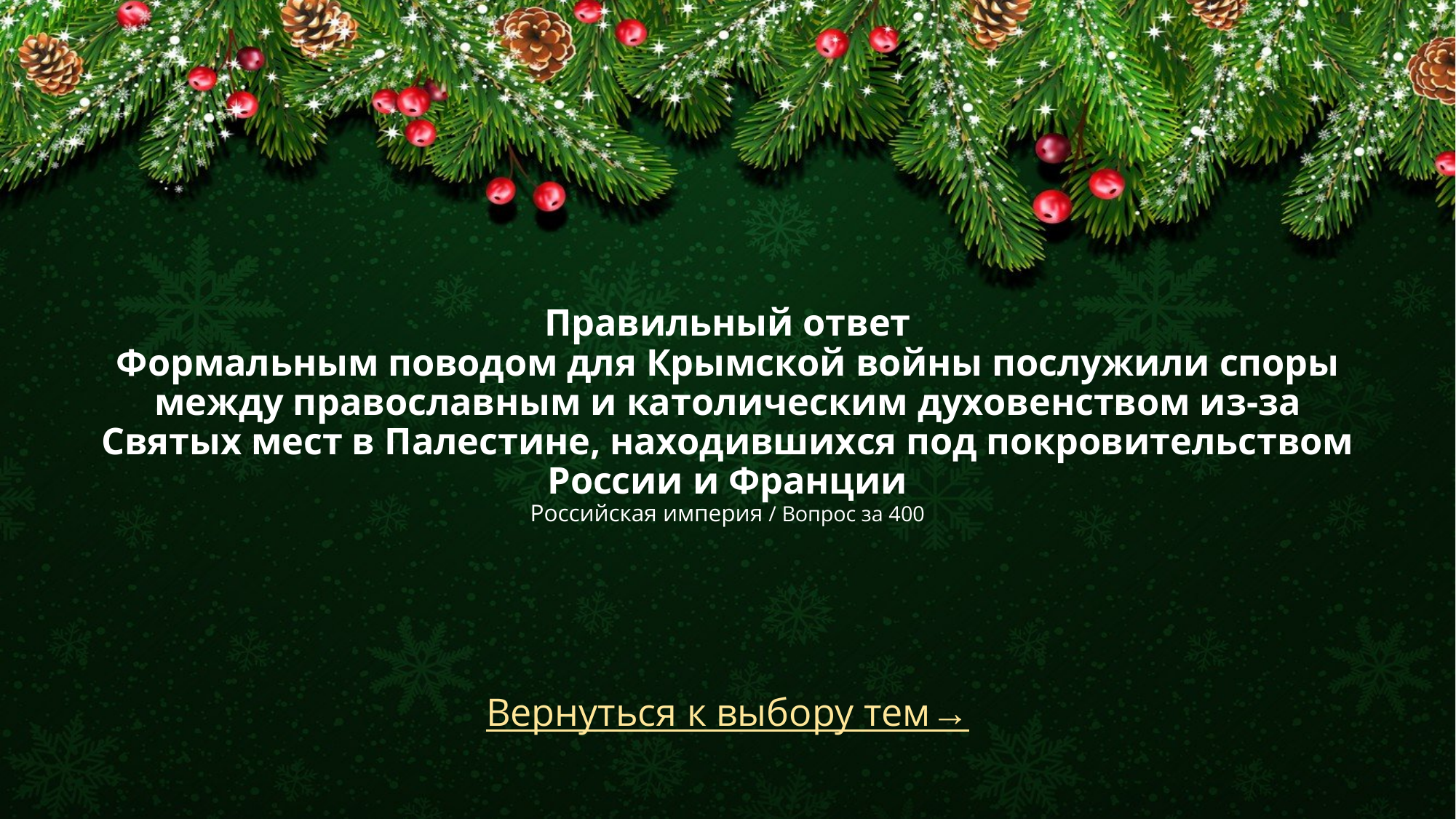

# Правильный ответ Формальным поводом для Крымской войны послужили споры между православным и католическим духовенством из-за Святых мест в Палестине, находившихся под покровительством России и Франции Российская империя / Вопрос за 400
Вернуться к выбору тем→